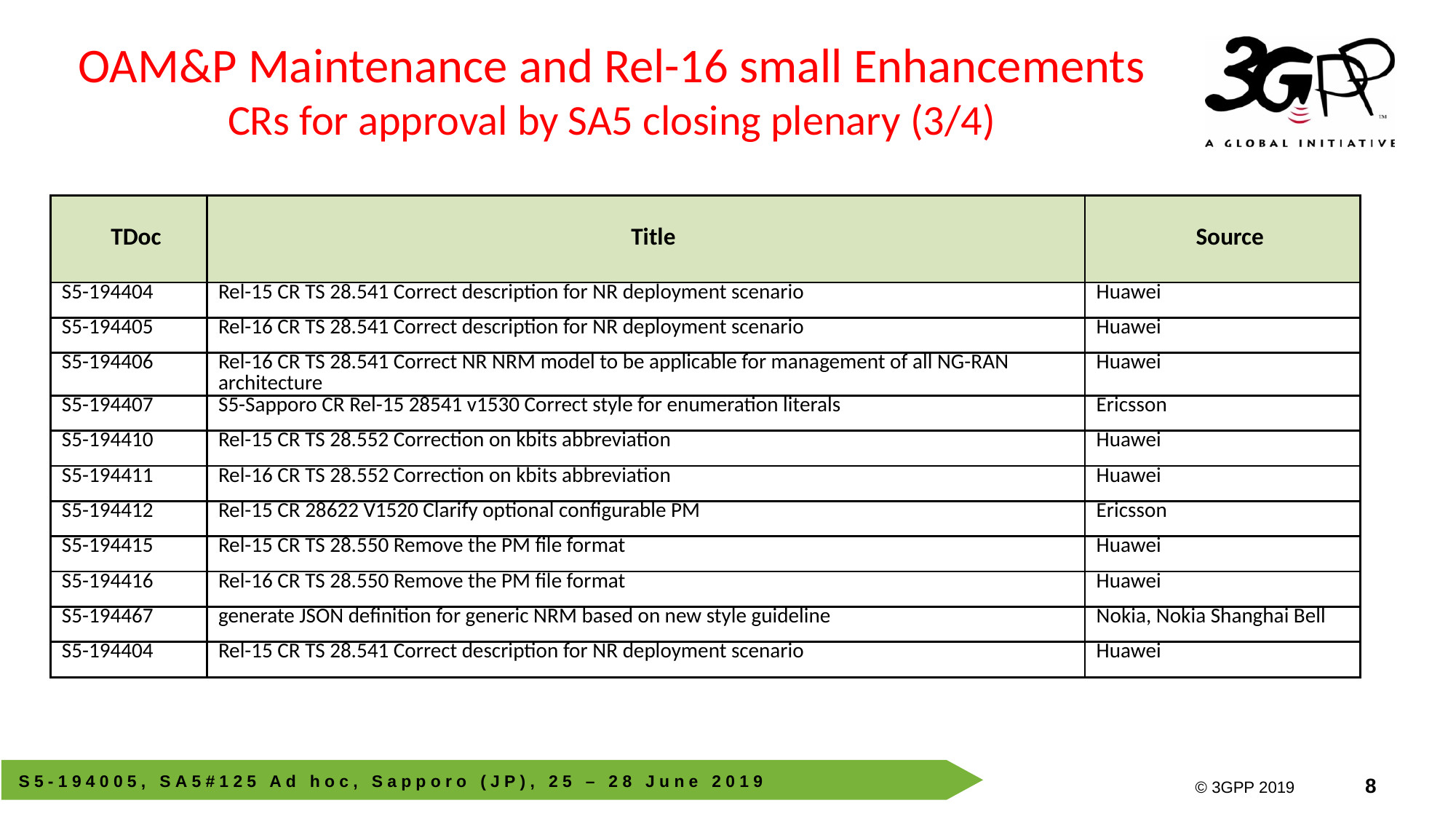

OAM&P Maintenance and Rel-16 small Enhancements
CRs for approval by SA5 closing plenary (3/4)
| TDoc | Title | Source |
| --- | --- | --- |
| S5-194404 | Rel-15 CR TS 28.541 Correct description for NR deployment scenario | Huawei |
| S5-194405 | Rel-16 CR TS 28.541 Correct description for NR deployment scenario | Huawei |
| S5-194406 | Rel-16 CR TS 28.541 Correct NR NRM model to be applicable for management of all NG-RAN architecture | Huawei |
| S5-194407 | S5-Sapporo CR Rel-15 28541 v1530 Correct style for enumeration literals | Ericsson |
| S5-194410 | Rel-15 CR TS 28.552 Correction on kbits abbreviation | Huawei |
| S5-194411 | Rel-16 CR TS 28.552 Correction on kbits abbreviation | Huawei |
| S5-194412 | Rel-15 CR 28622 V1520 Clarify optional configurable PM | Ericsson |
| S5-194415 | Rel-15 CR TS 28.550 Remove the PM file format | Huawei |
| S5-194416 | Rel-16 CR TS 28.550 Remove the PM file format | Huawei |
| S5-194467 | generate JSON definition for generic NRM based on new style guideline | Nokia, Nokia Shanghai Bell |
| S5-194404 | Rel-15 CR TS 28.541 Correct description for NR deployment scenario | Huawei |